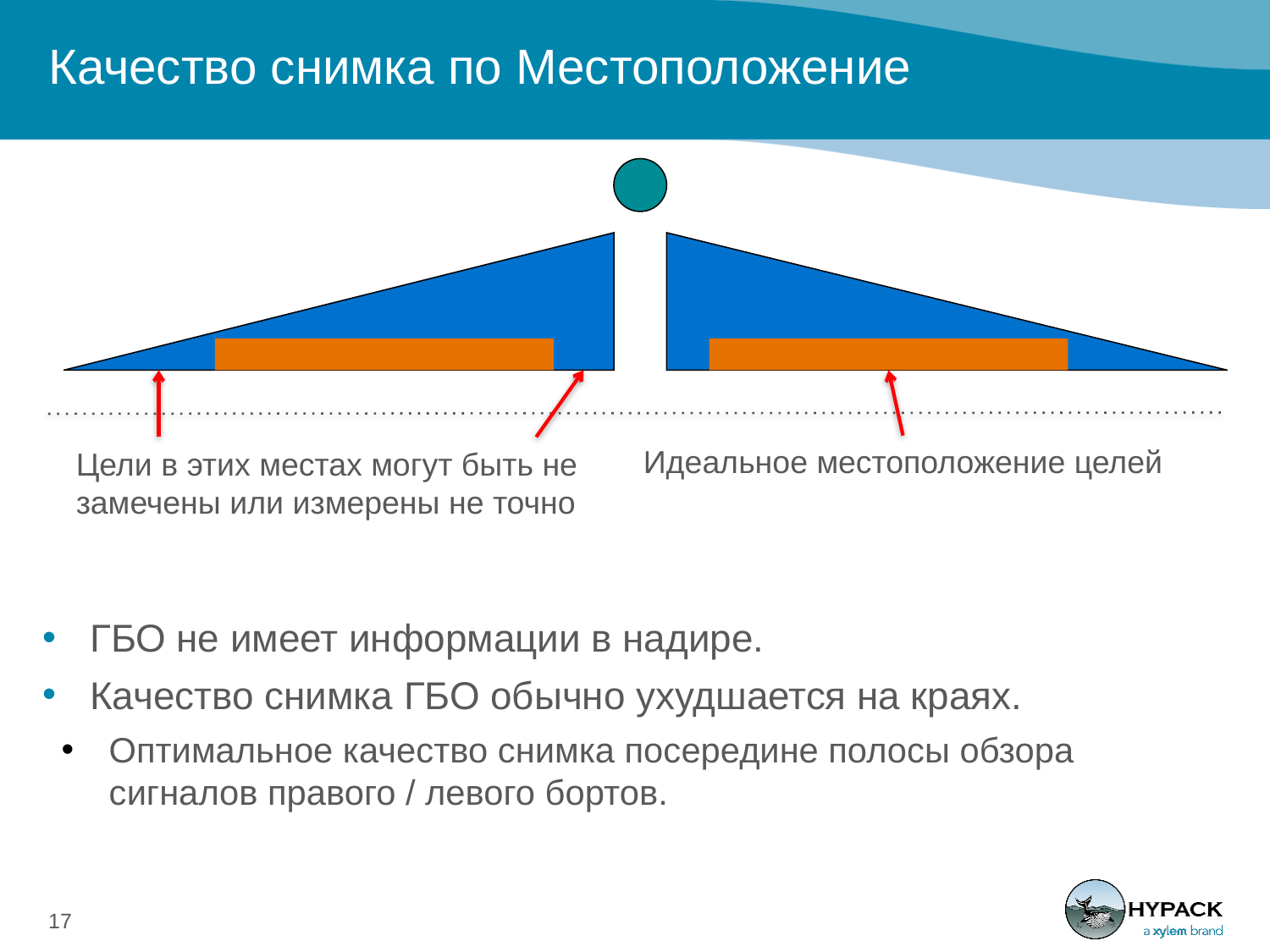

# Качество снимка по Местоположение

Идеальное местоположение целей
Цели в этих местах могут быть не замечены или измерены не точно
ГБО не имеет информации в надире.
Качество снимка ГБО обычно ухудшается на краях.
Оптимальное качество снимка посередине полосы обзора сигналов правого / левого бортов.
17